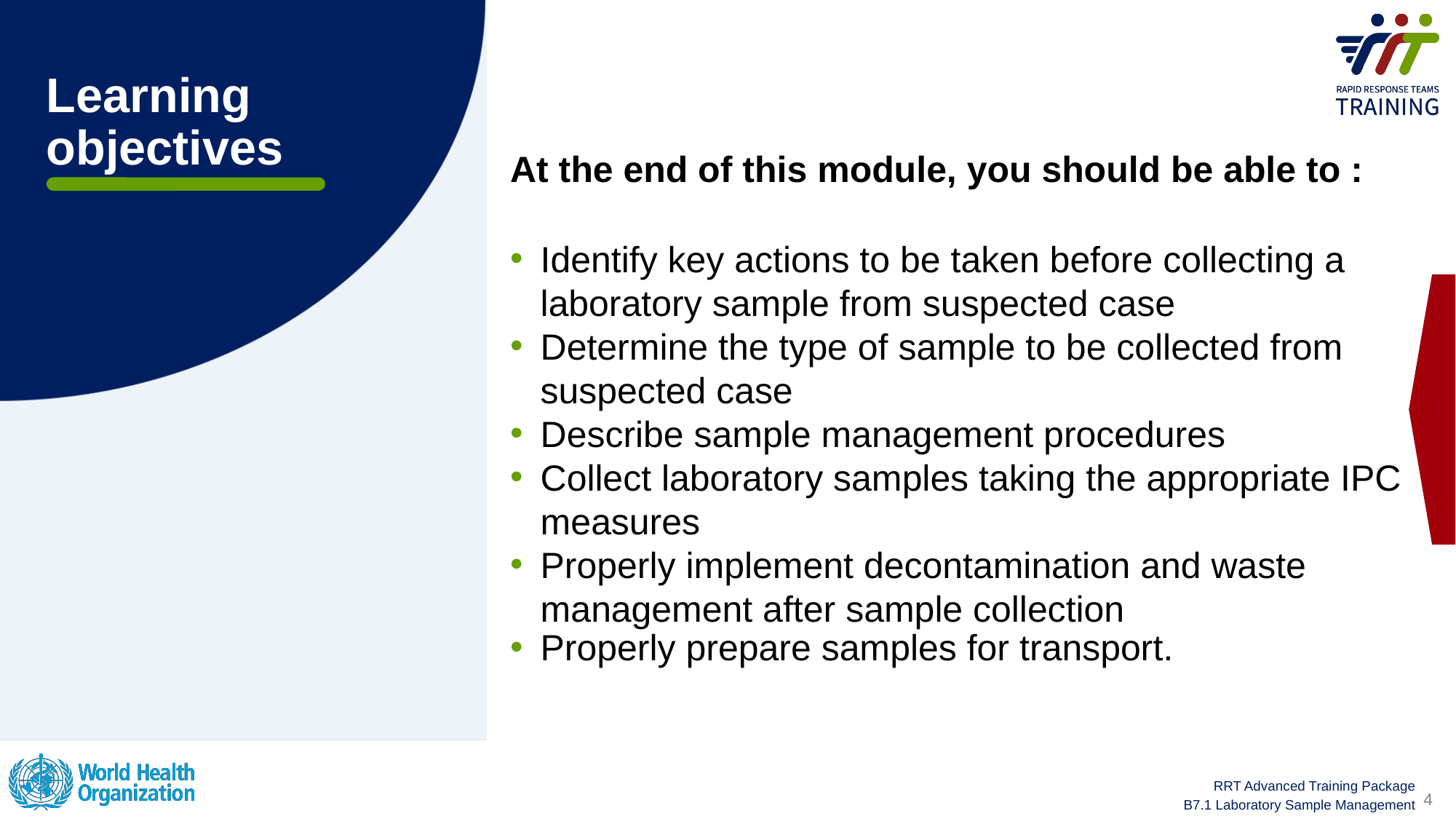

Learning objectives
At the end of this module, you should be able to :

Identify key actions to be taken before collecting a laboratory sample from suspected case
Determine the type of sample to be collected from suspected case
Describe sample management procedures
Collect laboratory samples taking the appropriate IPC measures
Properly implement decontamination and waste management after sample collection
Properly prepare samples for transport.